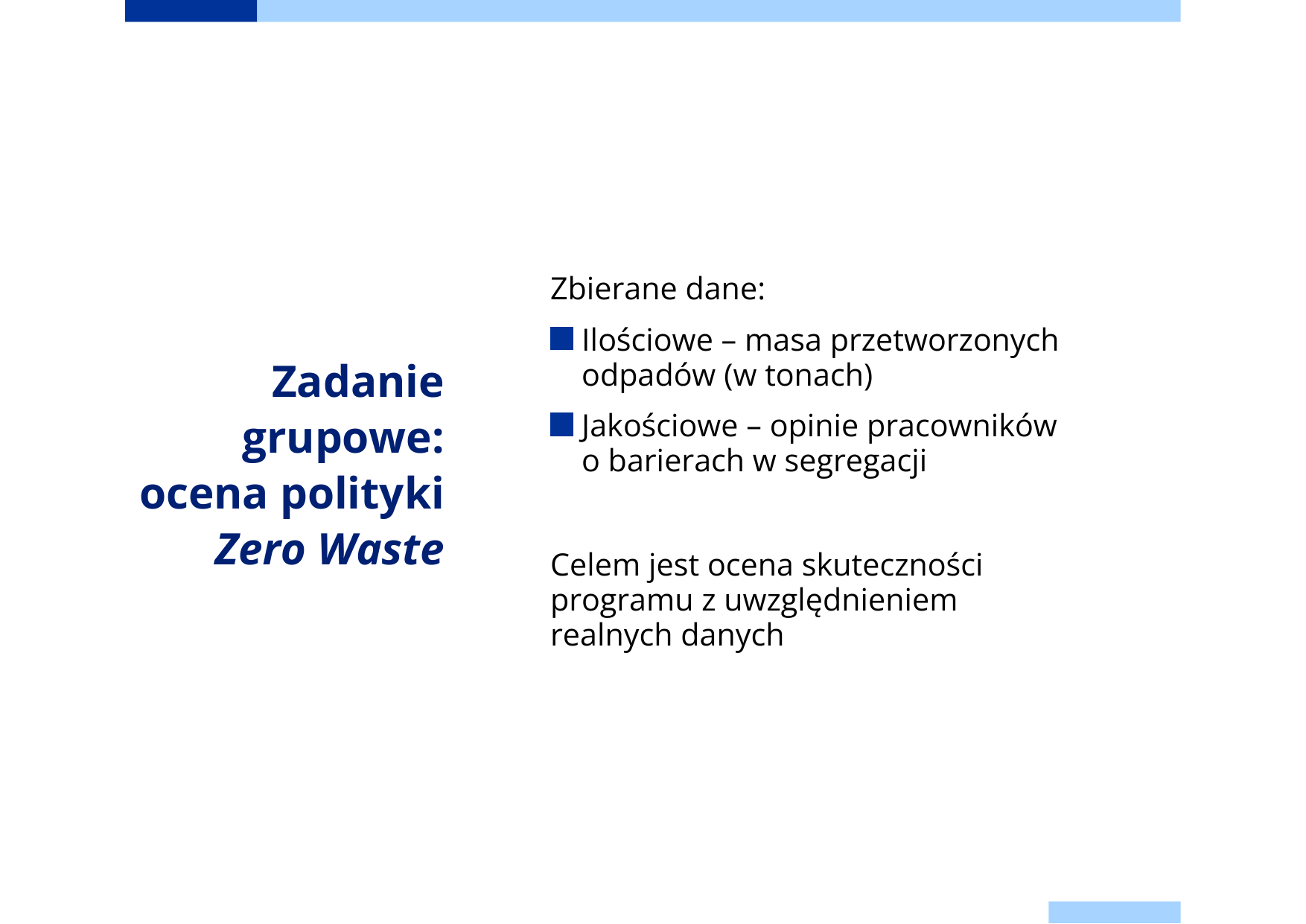

# Zadanie grupowe: ocena polityki Zero Waste
Zbierane dane:
Ilościowe – masa przetworzonych odpadów (w tonach)
Jakościowe – opinie pracowników o barierach w segregacji

Celem jest ocena skuteczności programu z uwzględnieniem realnych danych